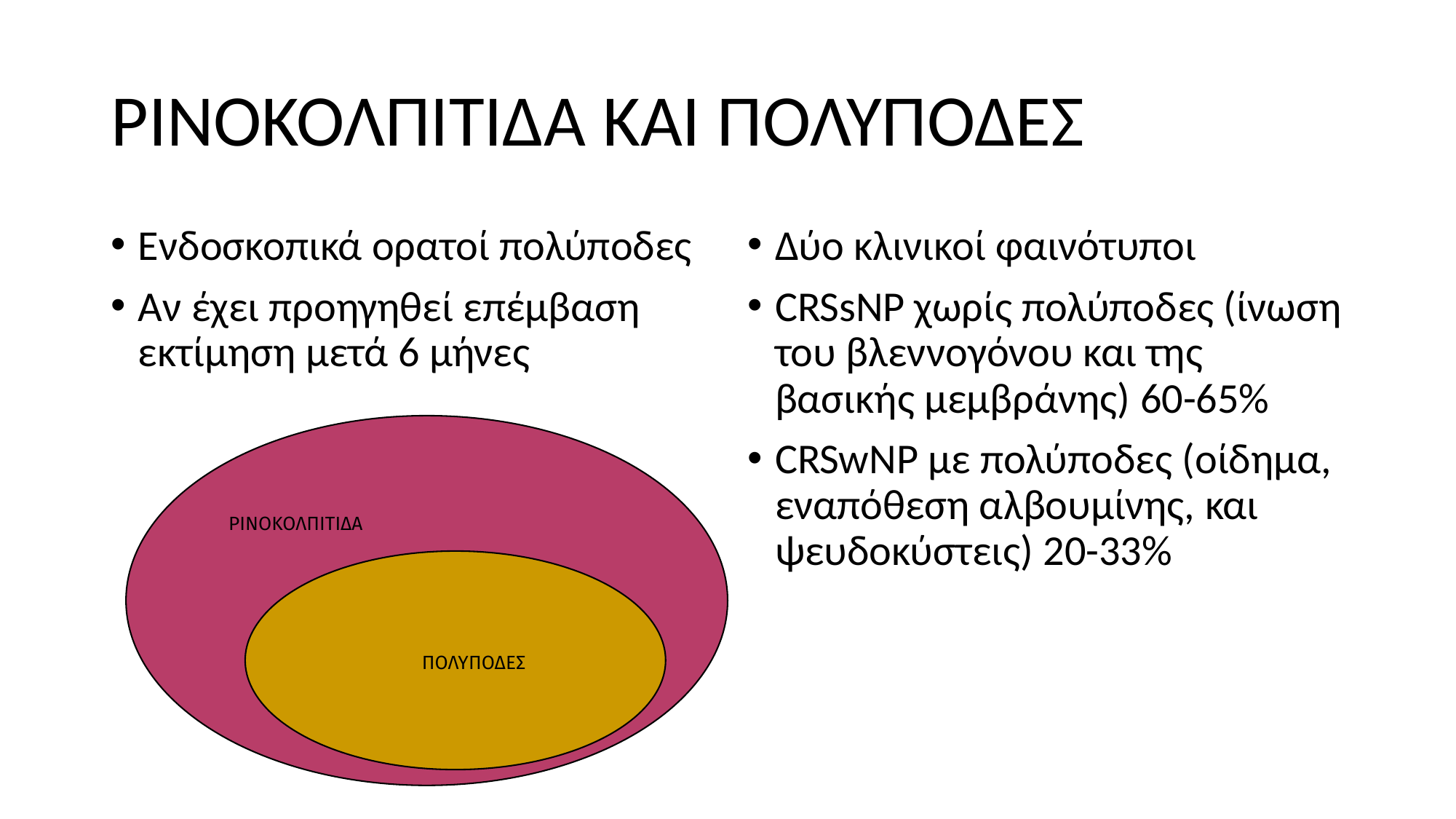

# ΡΙΝΟΚΟΛΠΙΤΙΔΑ ΚΑΙ ΠΟΛΥΠΟΔΕΣ
Ενδοσκοπικά ορατοί πολύποδες
Αν έχει προηγηθεί επέμβαση εκτίμηση μετά 6 μήνες
Δύο κλινικοί φαινότυποι
CRSsNP χωρίς πολύποδες (ίνωση του βλεννογόνου και της βασικής μεμβράνης) 60-65%
CRSwNP με πολύποδες (οίδημα, εναπόθεση αλβουμίνης, και ψευδοκύστεις) 20-33%

ΡΙΝΟΚΟΛΠΙΤΙΔΑ

ΠΟΛΥΠΟΔΕΣ